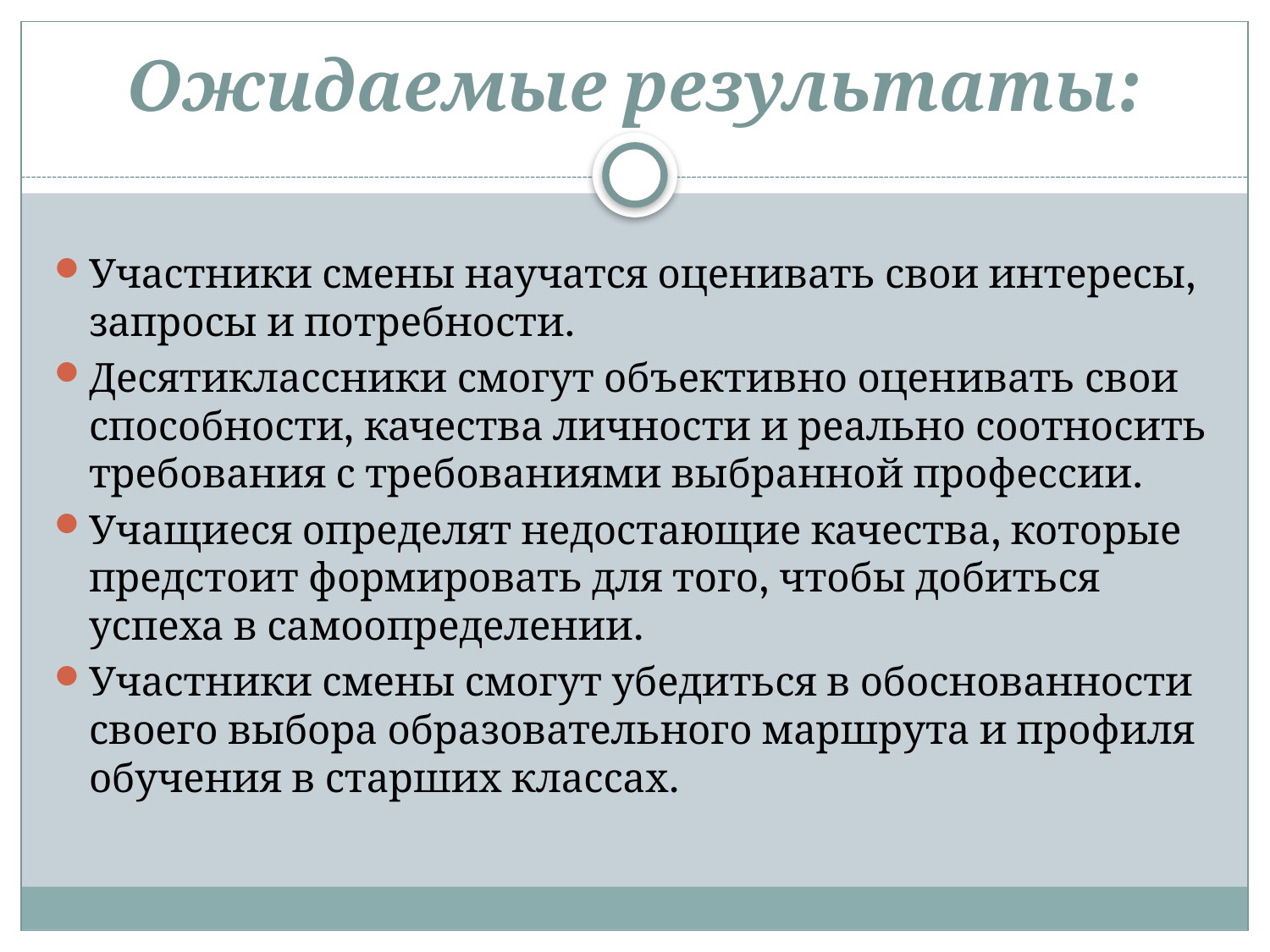

# Ожидаемые результаты:

Участники смены научатся оценивать свои интересы, запросы и потребности.
Десятиклассники смогут объективно оценивать свои способности, качества личности и реально соотносить требования с требованиями выбранной профессии.
Учащиеся определят недостающие качества, которые предстоит формировать для того, чтобы добиться успеха в самоопределении.
Участники смены смогут убедиться в обоснованности своего выбора образовательного маршрута и профиля обучения в старших классах.